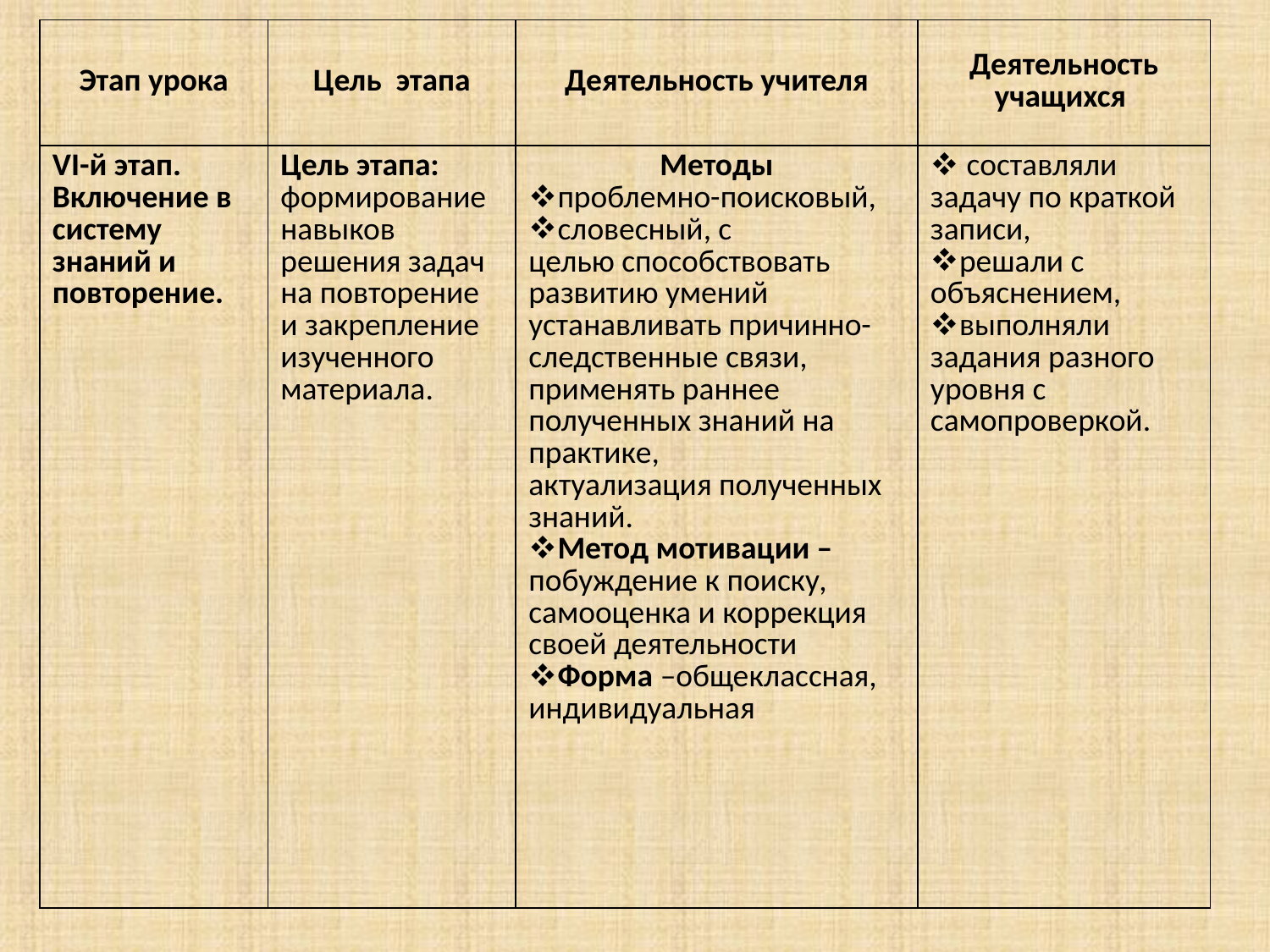

| Этап урока | Цель этапа | Деятельность учителя | Деятельность учащихся |
| --- | --- | --- | --- |
| VI-й этап. Включение в систему знаний и повторение. | Цель этапа: формирование навыков решения задач на повторение и закрепление изученного материала. | Методы проблемно-поисковый, словесный, с целью способствовать развитию умений устанавливать причинно-следственные связи, применять раннее полученных знаний на практике, актуализация полученных знаний. Метод мотивации – побуждение к поиску, самооценка и коррекция своей деятельности Форма –общеклассная, индивидуальная | составляли задачу по краткой записи, решали с объяснением, выполняли задания разного уровня с самопроверкой. |